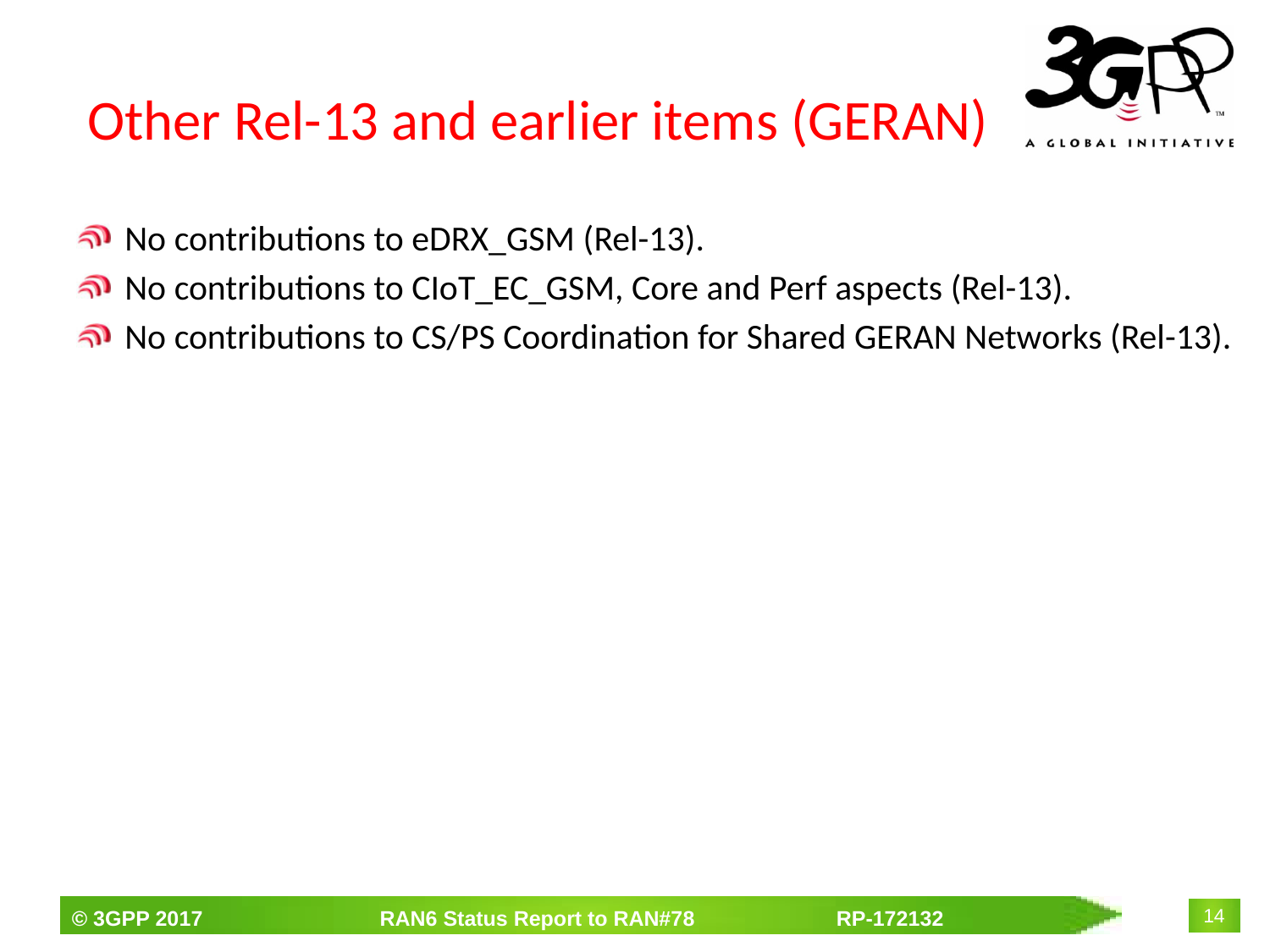

# Other Rel-13 and earlier items (GERAN)
No contributions to eDRX_GSM (Rel-13).
No contributions to CIoT_EC_GSM, Core and Perf aspects (Rel-13).
No contributions to CS/PS Coordination for Shared GERAN Networks (Rel-13).